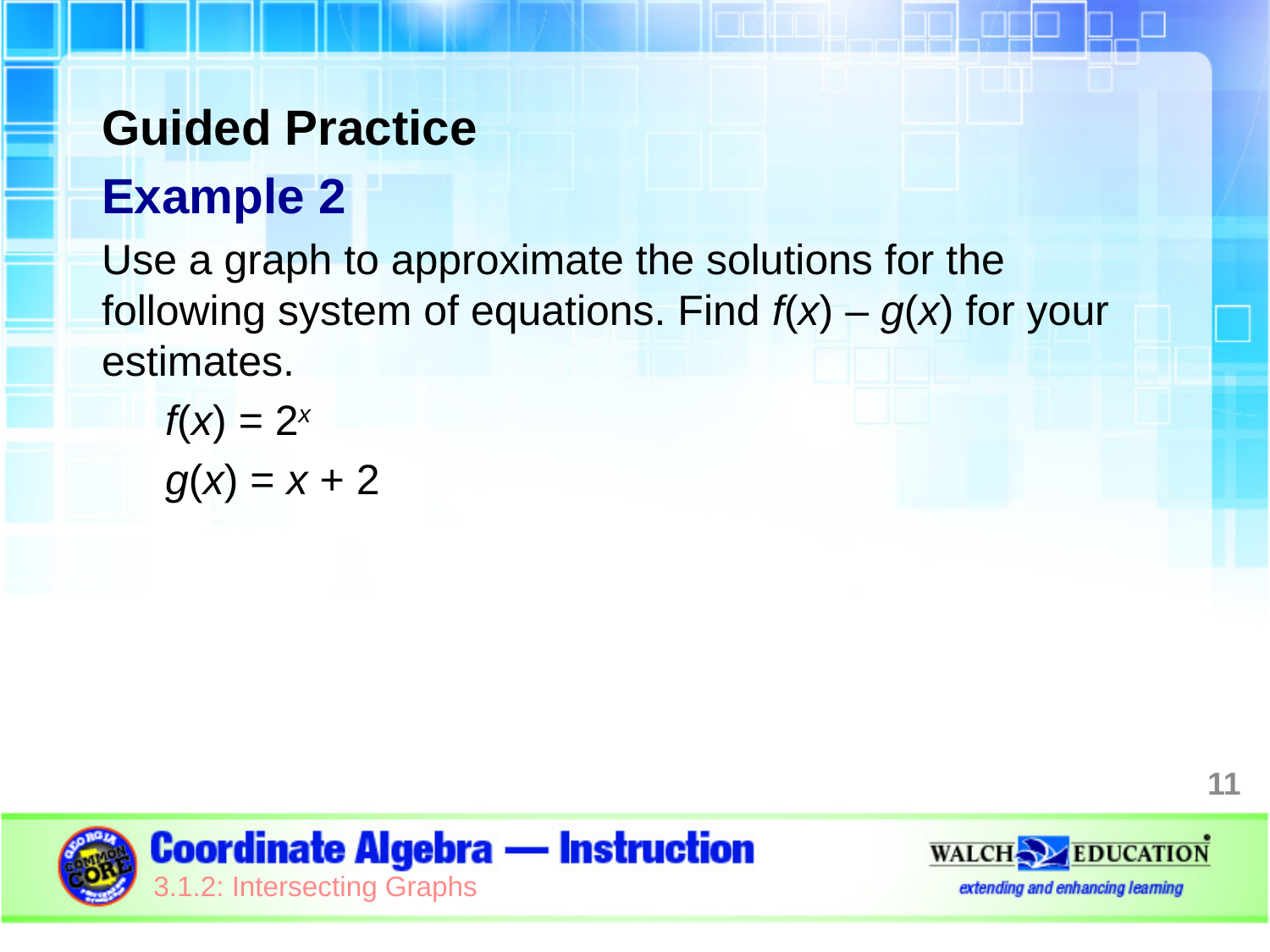

Guided Practice
Example 2
Use a graph to approximate the solutions for the following system of equations. Find f(x) – g(x) for your estimates.
f(x) = 2x
g(x) = x + 2

11
3.1.2: Intersecting Graphs